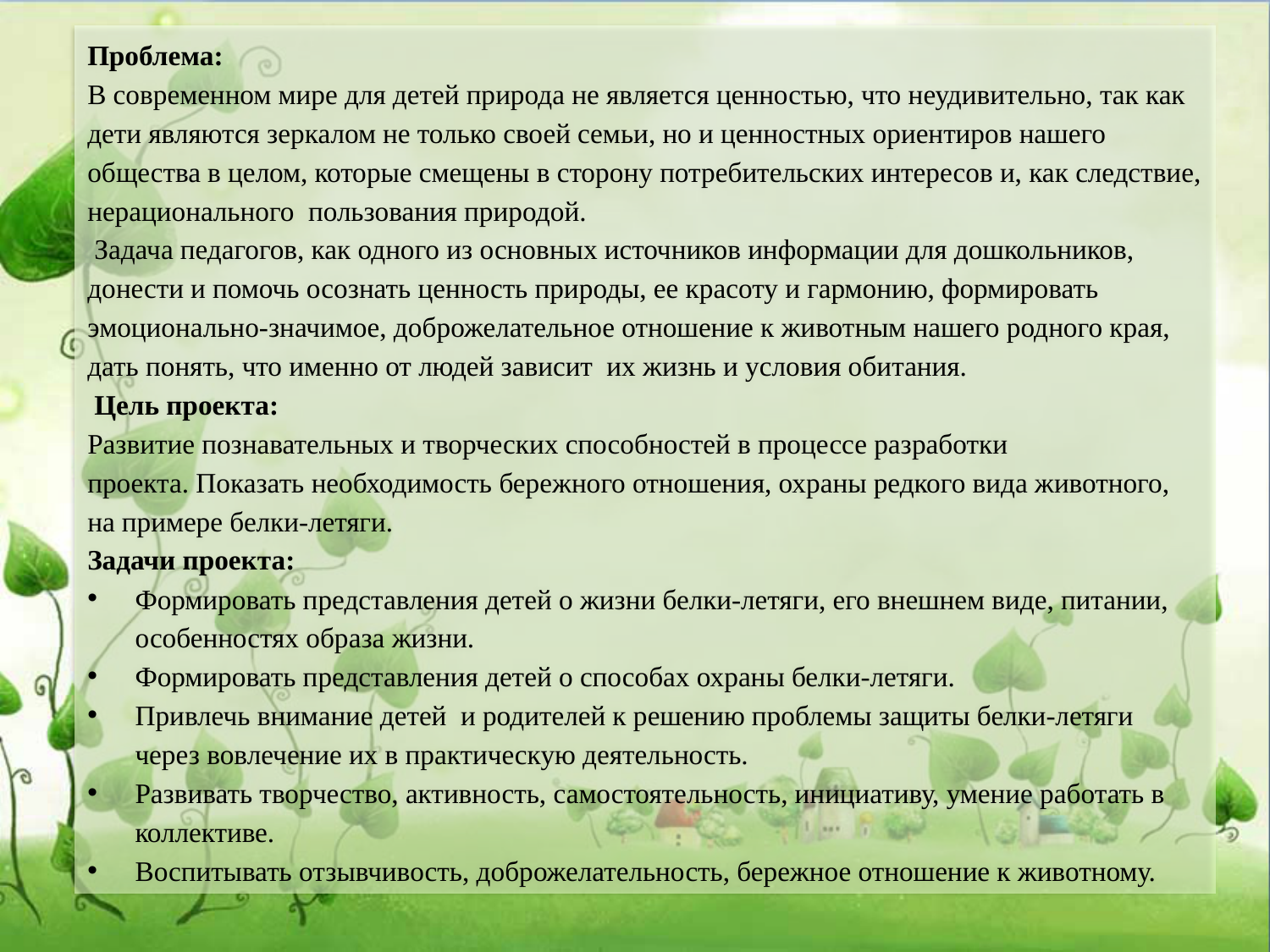

Проблема:
В современном мире для детей природа не является ценностью, что неудивительно, так как  дети являются зеркалом не только своей семьи, но и ценностных ориентиров нашего общества в целом, которые смещены в сторону потребительских интересов и, как следствие, нерационального  пользования природой.
 Задача педагогов, как одного из основных источников информации для дошкольников, донести и помочь осознать ценность природы, ее красоту и гармонию, формировать эмоционально-значимое, доброжелательное отношение к животным нашего родного края,  дать понять, что именно от людей зависит  их жизнь и условия обитания.
 Цель проекта:
Развитие познавательных и творческих способностей в процессе разработки проекта. Показать необходимость бережного отношения, охраны редкого вида животного, на примере белки-летяги.
Задачи проекта:
Формировать представления детей о жизни белки-летяги, его внешнем виде, питании, особенностях образа жизни.
Формировать представления детей о способах охраны белки-летяги.
Привлечь внимание детей  и родителей к решению проблемы защиты белки-летяги через вовлечение их в практическую деятельность.
Развивать творчество, активность, самостоятельность, инициативу, умение работать в коллективе.
Воспитывать отзывчивость, доброжелательность, бережное отношение к животному.